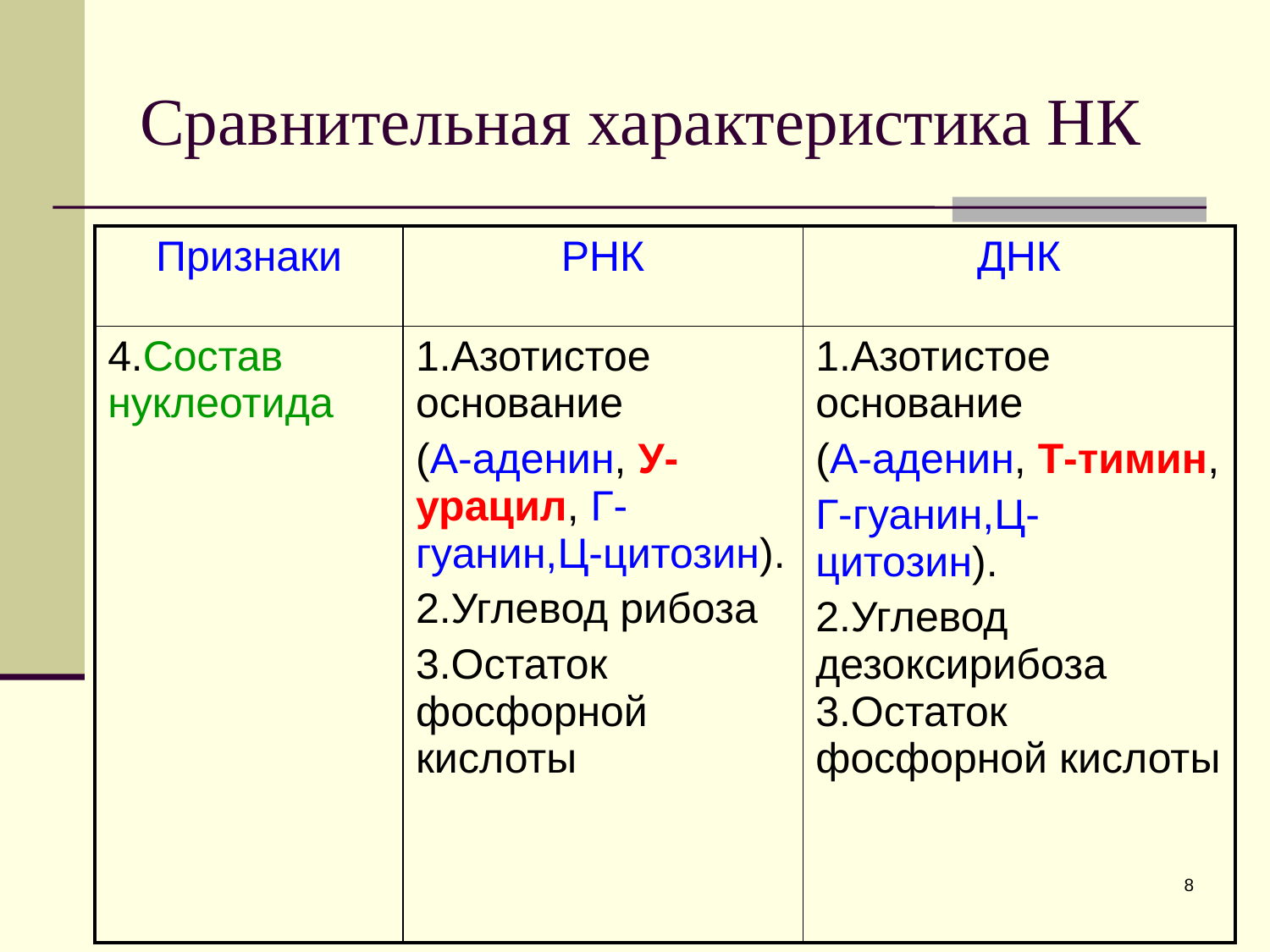

# Сравнительная характеристика НК
| Признаки | РНК | ДНК |
| --- | --- | --- |
| 4.Состав нуклеотида | 1.Азотистое основание (А-аденин, У-урацил, Г-гуанин,Ц-цитозин). 2.Углевод рибоза 3.Остаток фосфорной кислоты | 1.Азотистое основание (А-аденин, Т-тимин, Г-гуанин,Ц-цитозин). 2.Углевод дезоксирибоза 3.Остаток фосфорной кислоты |
8